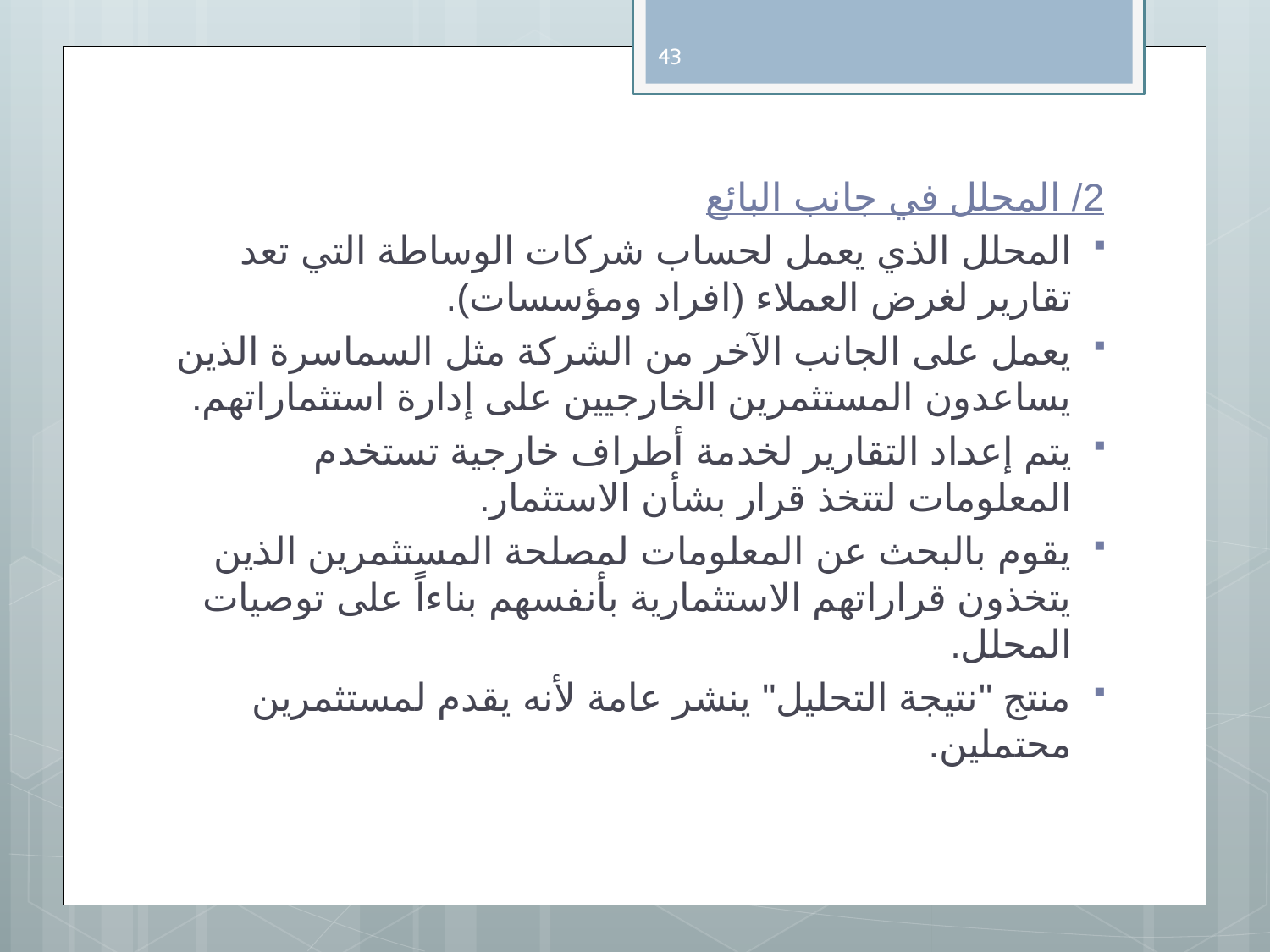

43
2/ المحلل في جانب البائع
المحلل الذي يعمل لحساب شركات الوساطة التي تعد تقارير لغرض العملاء (افراد ومؤسسات).
يعمل على الجانب الآخر من الشركة مثل السماسرة الذين يساعدون المستثمرين الخارجيين على إدارة استثماراتهم.
يتم إعداد التقارير لخدمة أطراف خارجية تستخدم المعلومات لتتخذ قرار بشأن الاستثمار.
يقوم بالبحث عن المعلومات لمصلحة المستثمرين الذين يتخذون قراراتهم الاستثمارية بأنفسهم بناءاً على توصيات المحلل.
منتج "نتيجة التحليل" ينشر عامة لأنه يقدم لمستثمرين محتملين.